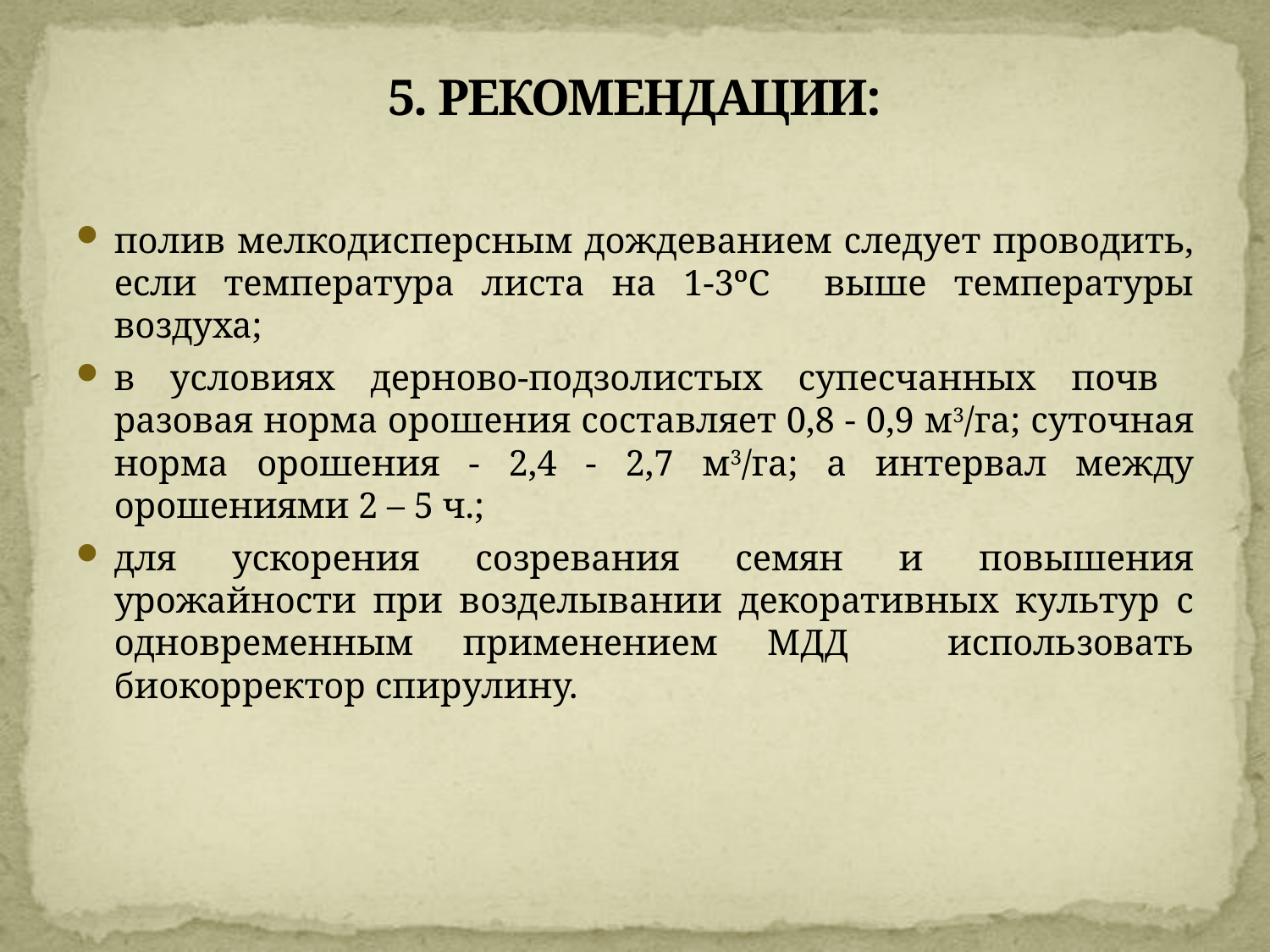

# 5. РЕКОМЕНДАЦИИ:
полив мелкодисперсным дождеванием следует проводить, если температура листа на 1-3ºС  выше температуры воздуха;
в условиях дерново-подзолистых супесчанных почв  разовая норма орошения составляет 0,8 - 0,9 м3/га; суточная норма орошения - 2,4 - 2,7 м3/га; а интервал между орошениями 2 – 5 ч.;
для ускорения созревания семян и повышения урожайности при возделывании декоративных культур с одновременным применением МДД  использовать биокорректор спирулину.